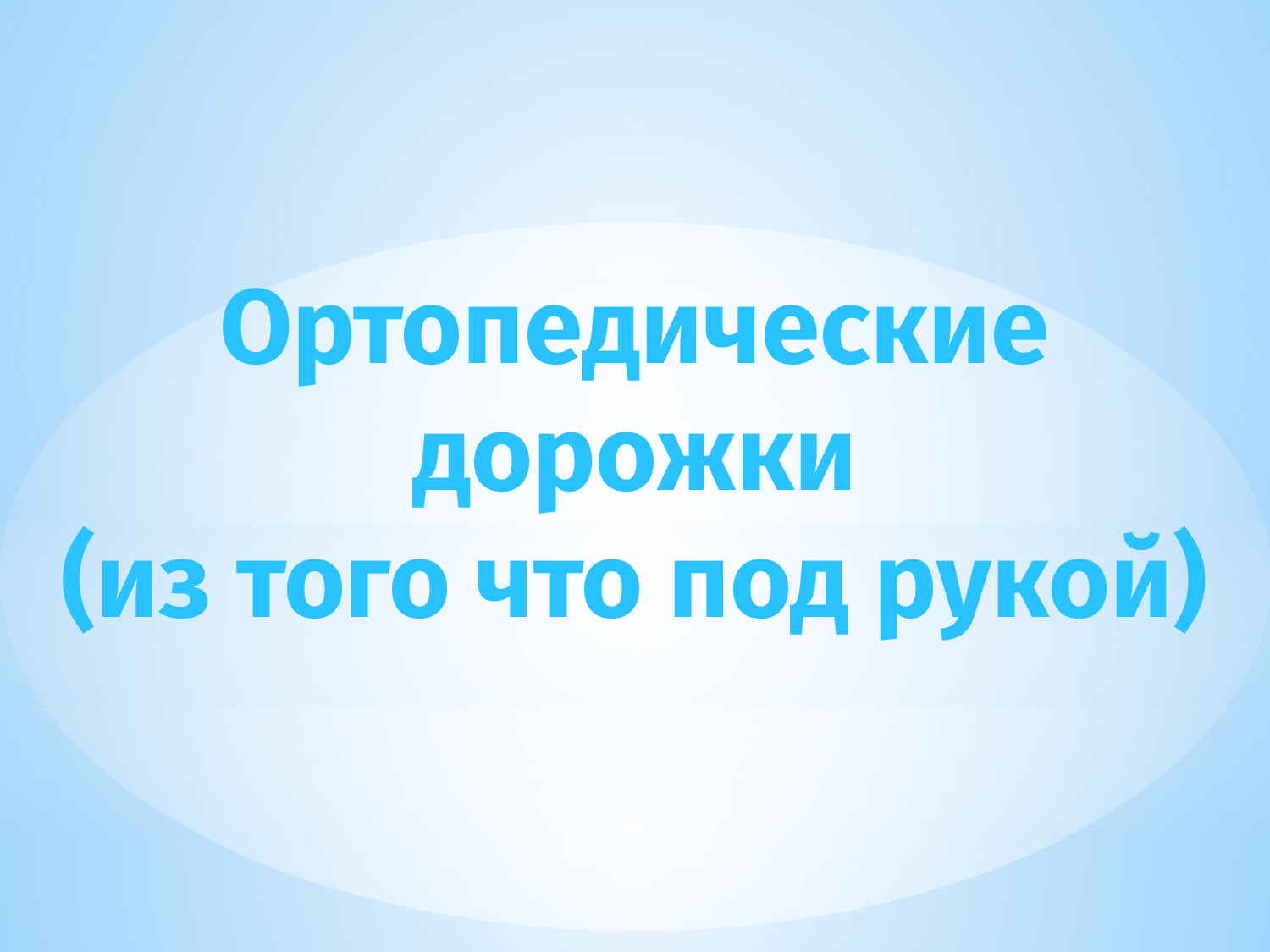

Ортопедические
дорожки
(из того что под рукой)